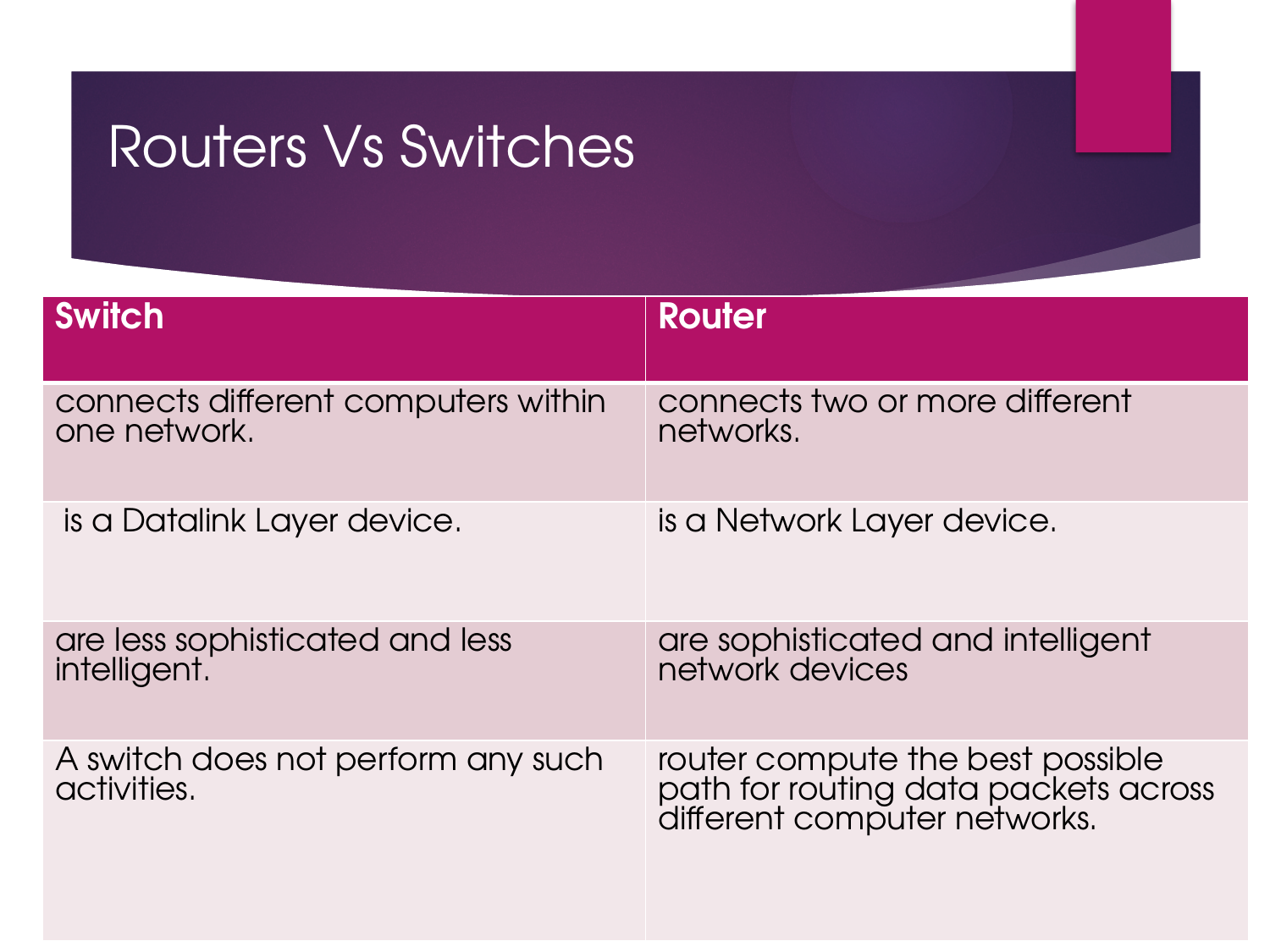

# Routers Vs Switches
| Switch | Router |
| --- | --- |
| connects different computers within one network. | connects two or more different networks. |
| is a Datalink Layer device. | is a Network Layer device. |
| are less sophisticated and less intelligent. | are sophisticated and intelligent network devices |
| A switch does not perform any such activities. | router compute the best possible path for routing data packets across different computer networks. |